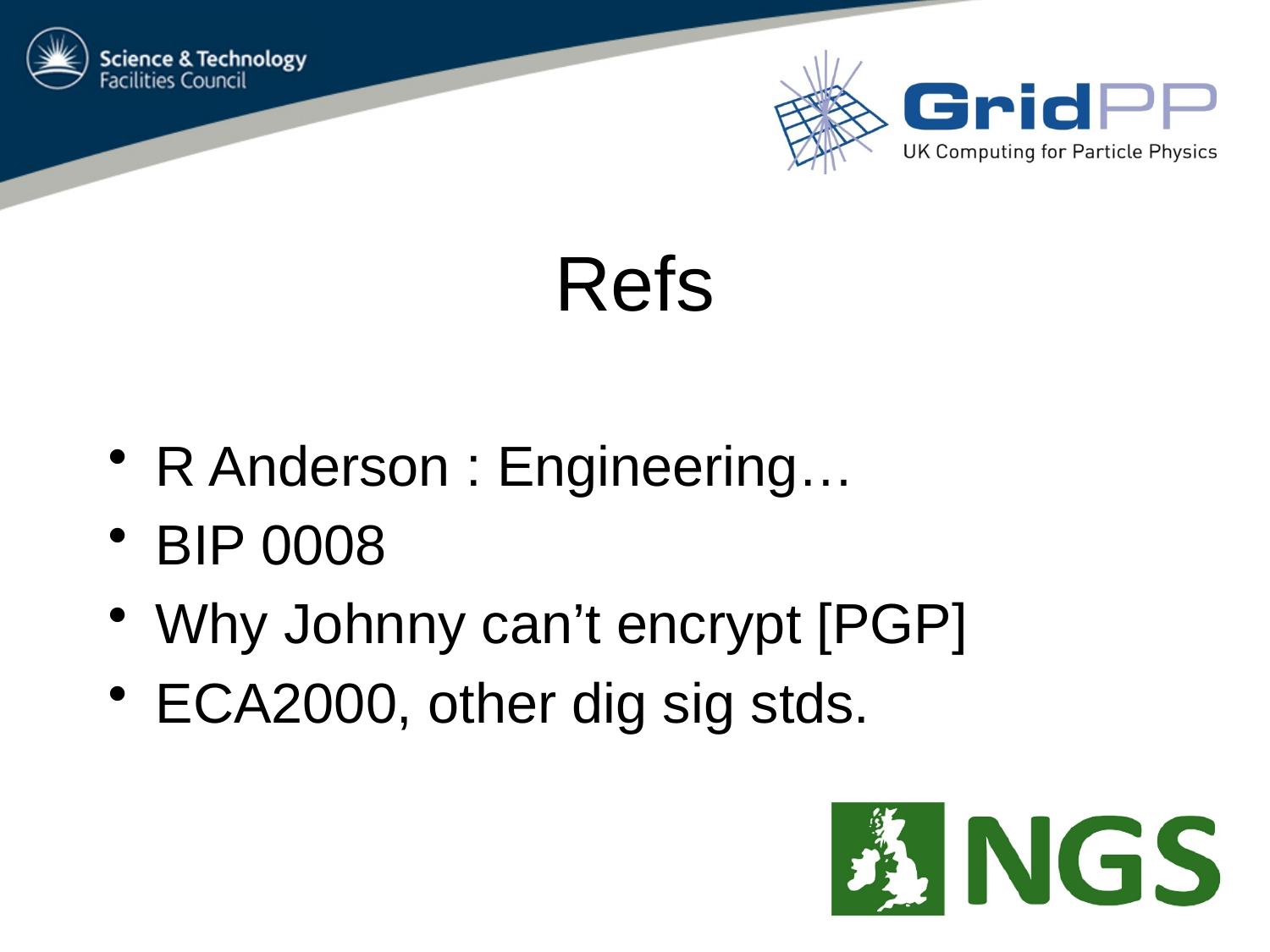

# Refs
R Anderson : Engineering…
BIP 0008
Why Johnny can’t encrypt [PGP]
ECA2000, other dig sig stds.